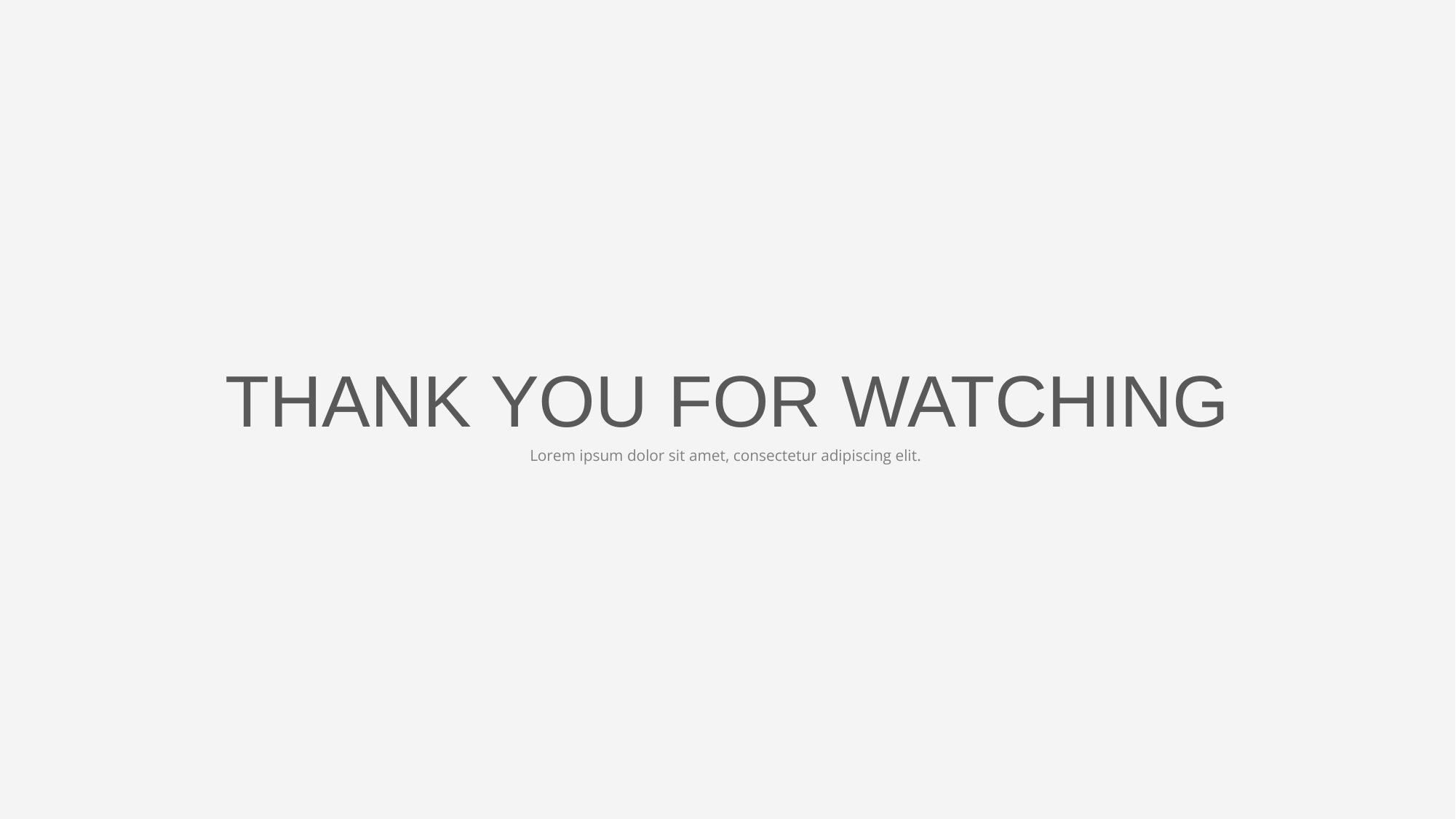

THANK YOU FOR WATCHING
Lorem ipsum dolor sit amet, consectetur adipiscing elit.